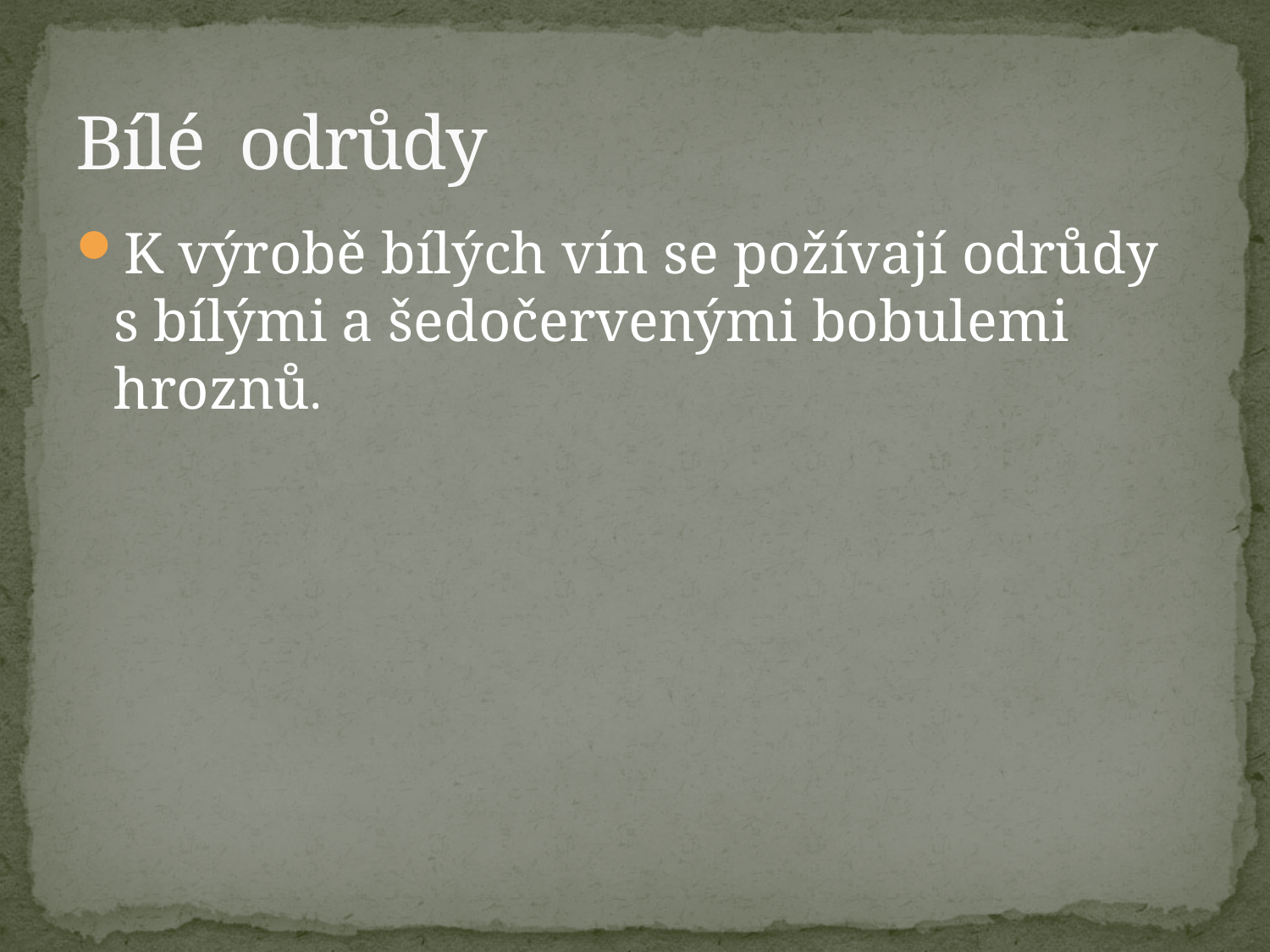

# Bílé  odrůdy
K výrobě bílých vín se požívají odrůdy s bílými a šedočervenými bobulemi hroznů.